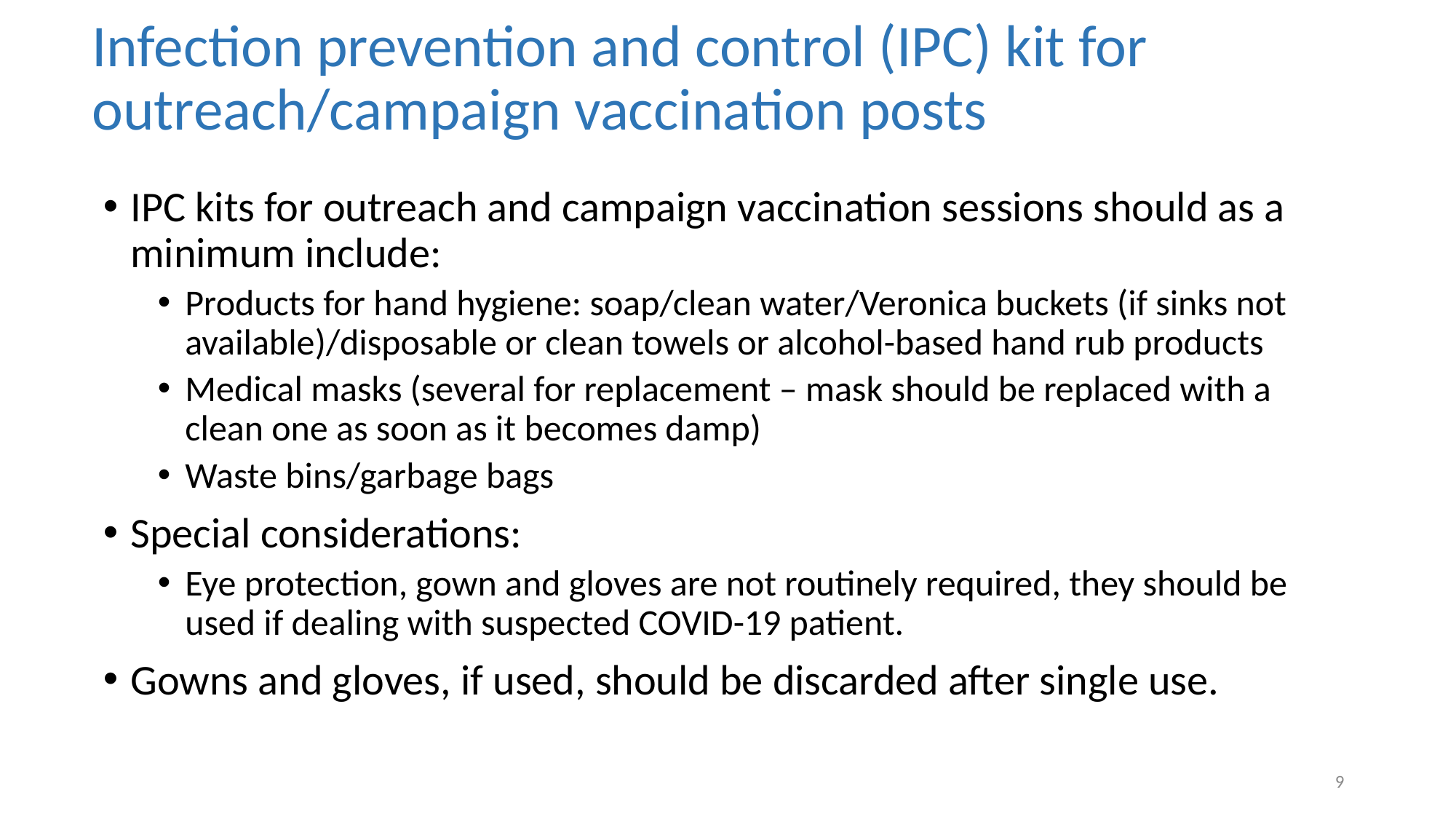

# Infection prevention and control (IPC) kit for outreach/campaign vaccination posts
IPC kits for outreach and campaign vaccination sessions should as a minimum include:
Products for hand hygiene: soap/clean water/Veronica buckets (if sinks not available)/disposable or clean towels or alcohol-based hand rub products
Medical masks (several for replacement – mask should be replaced with a clean one as soon as it becomes damp)
Waste bins/garbage bags
Special considerations:
Eye protection, gown and gloves are not routinely required, they should be used if dealing with suspected COVID-19 patient.
Gowns and gloves, if used, should be discarded after single use.
9